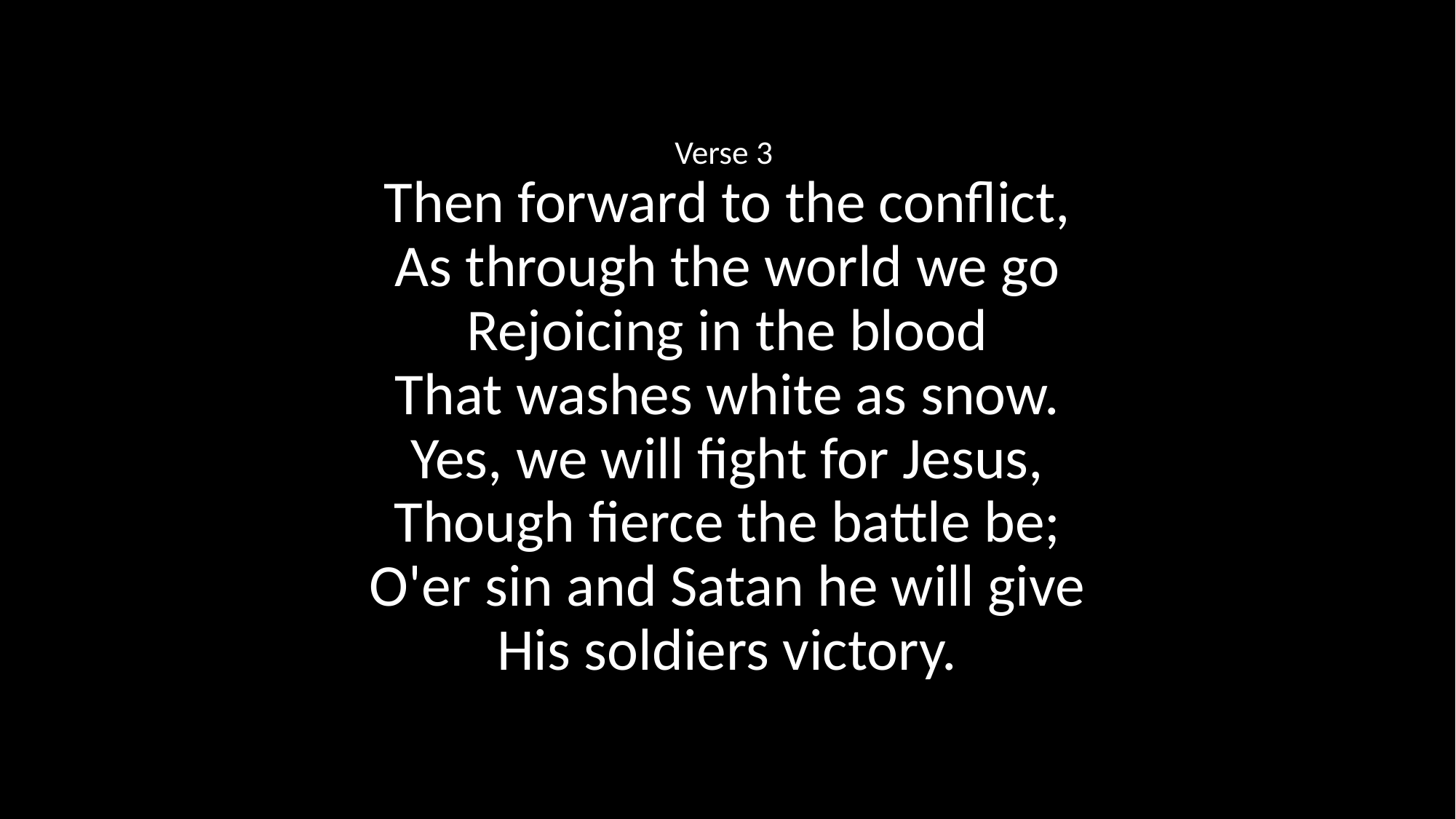

Verse 3
Then forward to the conflict,
As through the world we go
Rejoicing in the blood
That washes white as snow.
Yes, we will fight for Jesus,
Though fierce the battle be;
O'er sin and Satan he will give
His soldiers victory.